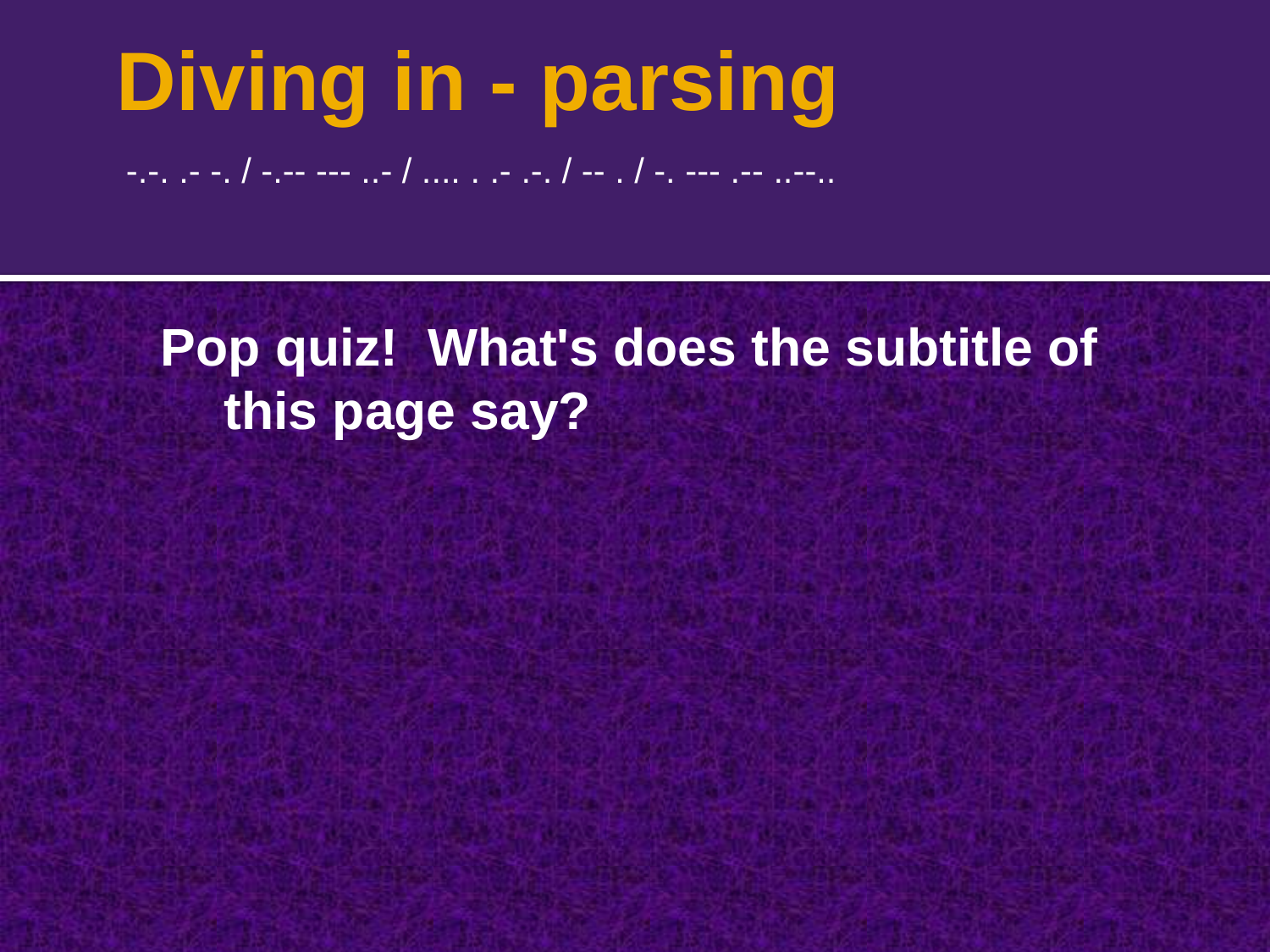

# Diving in - parsing
-.-. .- -. / -.-- --- ..- / .... . .- .-. / -- . / -. --- .-- ..--..
Pop quiz!  What's does the subtitle of this page say?